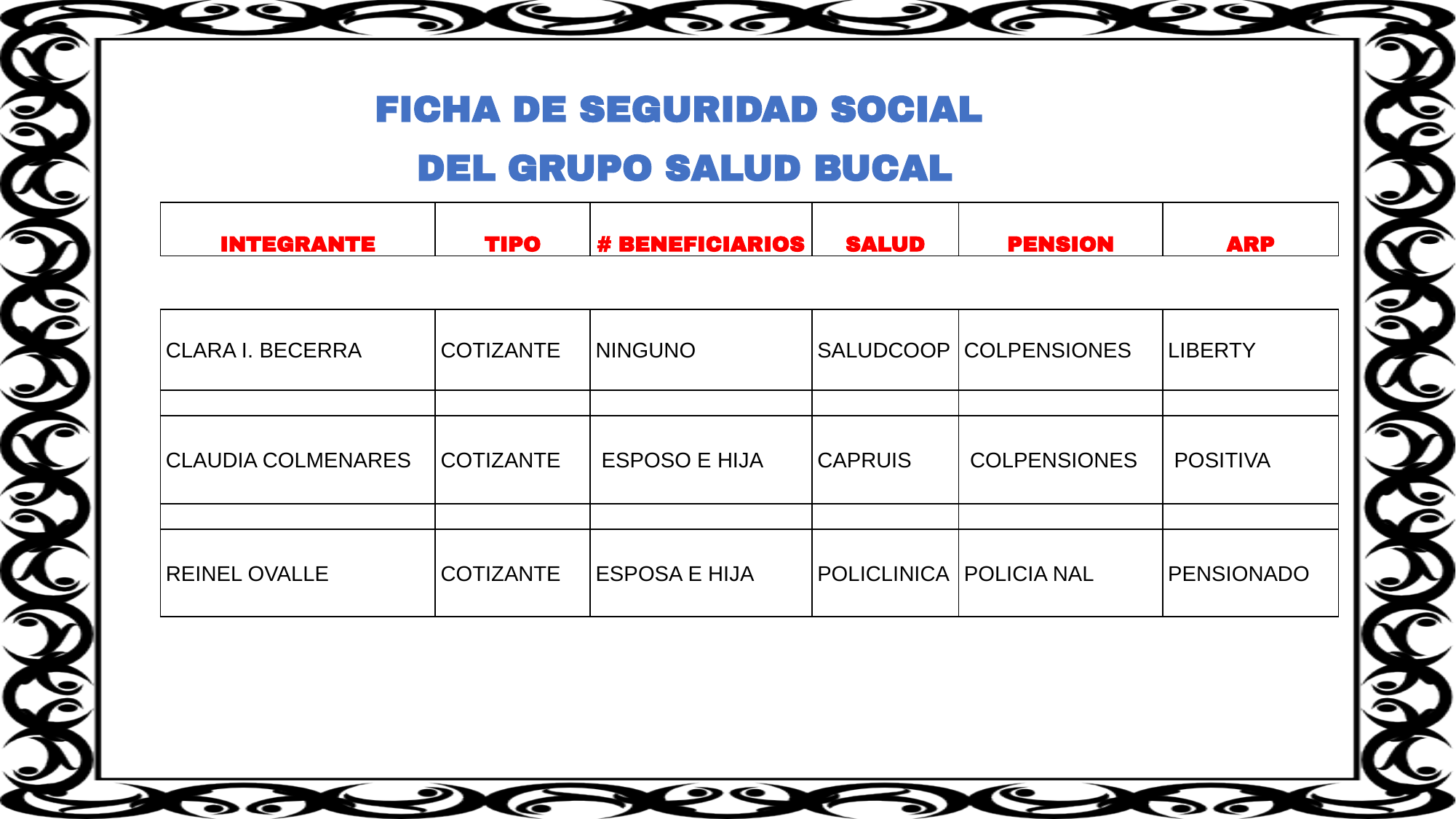

FICHA DE SEGURIDAD SOCIAL
DEL GRUPO SALUD BUCAL
| INTEGRANTE | TIPO | # BENEFICIARIOS | SALUD | PENSION | ARP |
| --- | --- | --- | --- | --- | --- |
|  |  |  |  |  |  |
| CLARA I. BECERRA | COTIZANTE | NINGUNO | SALUDCOOP | COLPENSIONES | LIBERTY |
|  |  |  |  |  |  |
| CLAUDIA COLMENARES | COTIZANTE | ESPOSO E HIJA | CAPRUIS | COLPENSIONES | POSITIVA |
|  |  |  |  |  |  |
| REINEL OVALLE | COTIZANTE | ESPOSA E HIJA | POLICLINICA | POLICIA NAL | PENSIONADO |